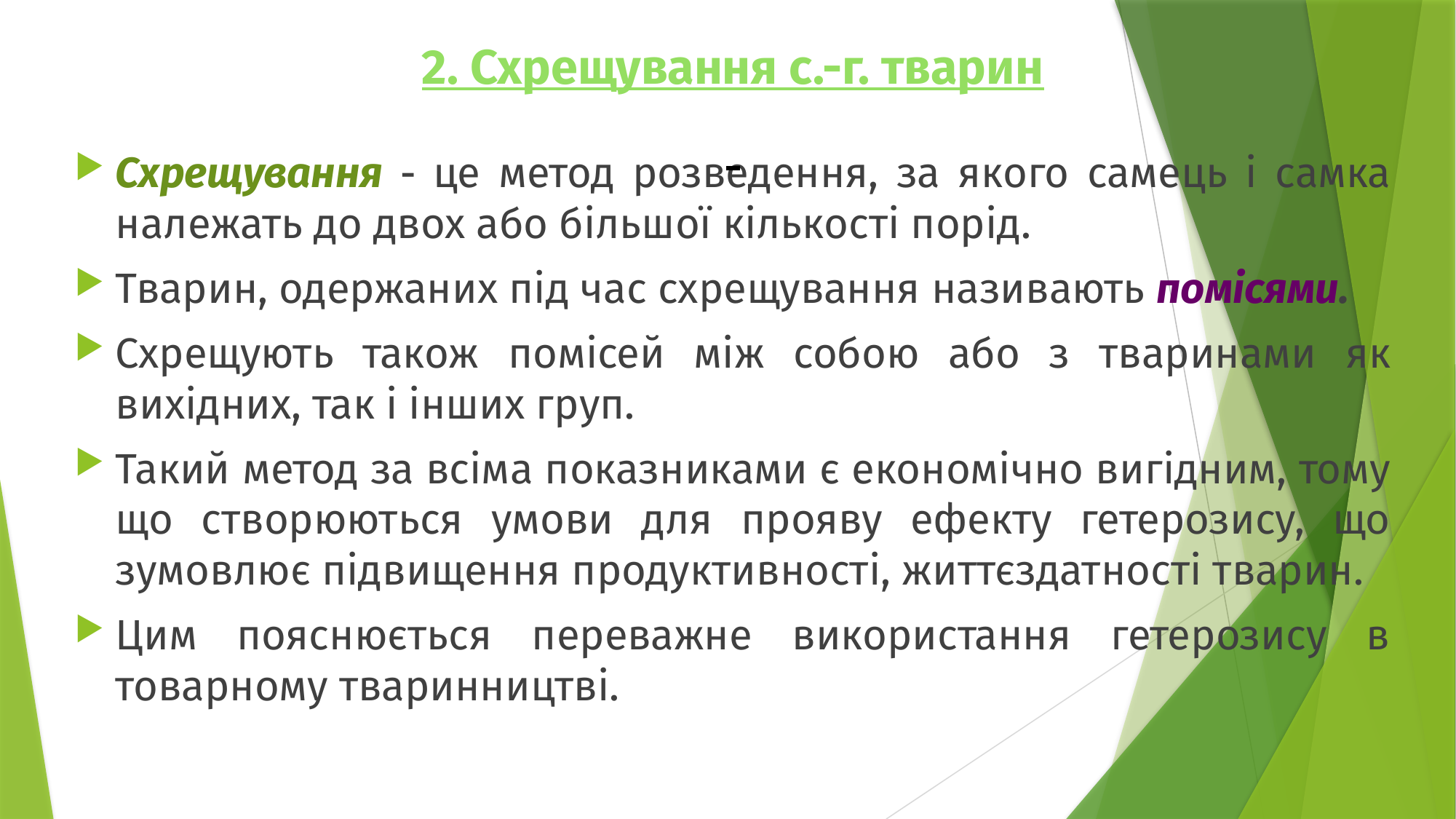

2. Схрещування с.-г. тварин

Схрещування − це метод розведення, за якого самець і самка належать до двох або більшої кількості порід.
Тварин, одержаних під час схрещування називають помісями.
Схрещують також помісей між собою або з тваринами як вихідних, так і інших груп.
Такий метод за всіма показниками є економічно вигідним, тому що створюються умови для прояву ефекту гетерозису, що зумовлює підвищення продуктивності, життєздатності тварин.
Цим пояснюється переважне використання гетерозису в товарному тваринництві.